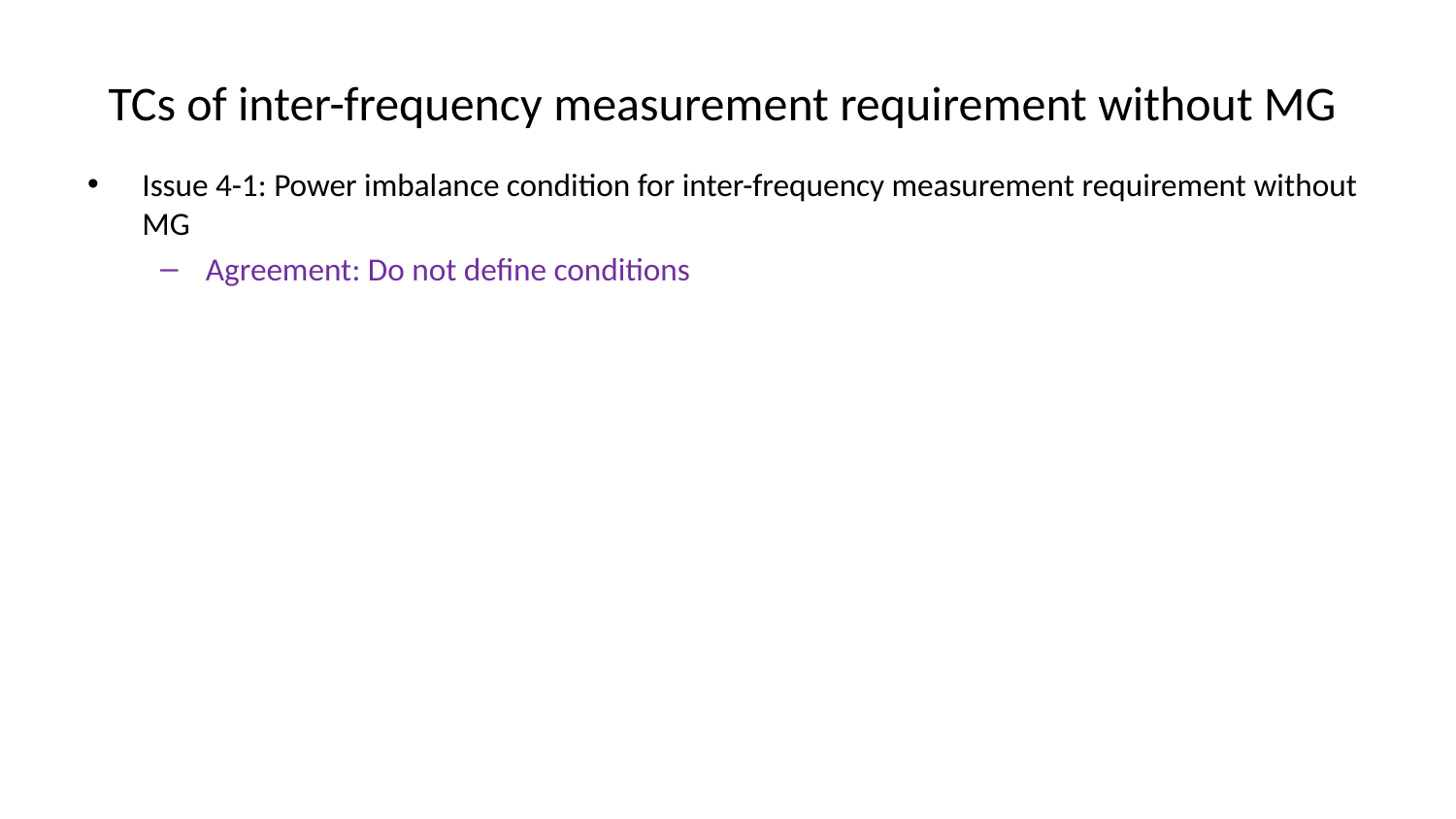

# TCs of inter-frequency measurement requirement without MG
Issue 4-1: Power imbalance condition for inter-frequency measurement requirement without MG
Agreement: Do not define conditions